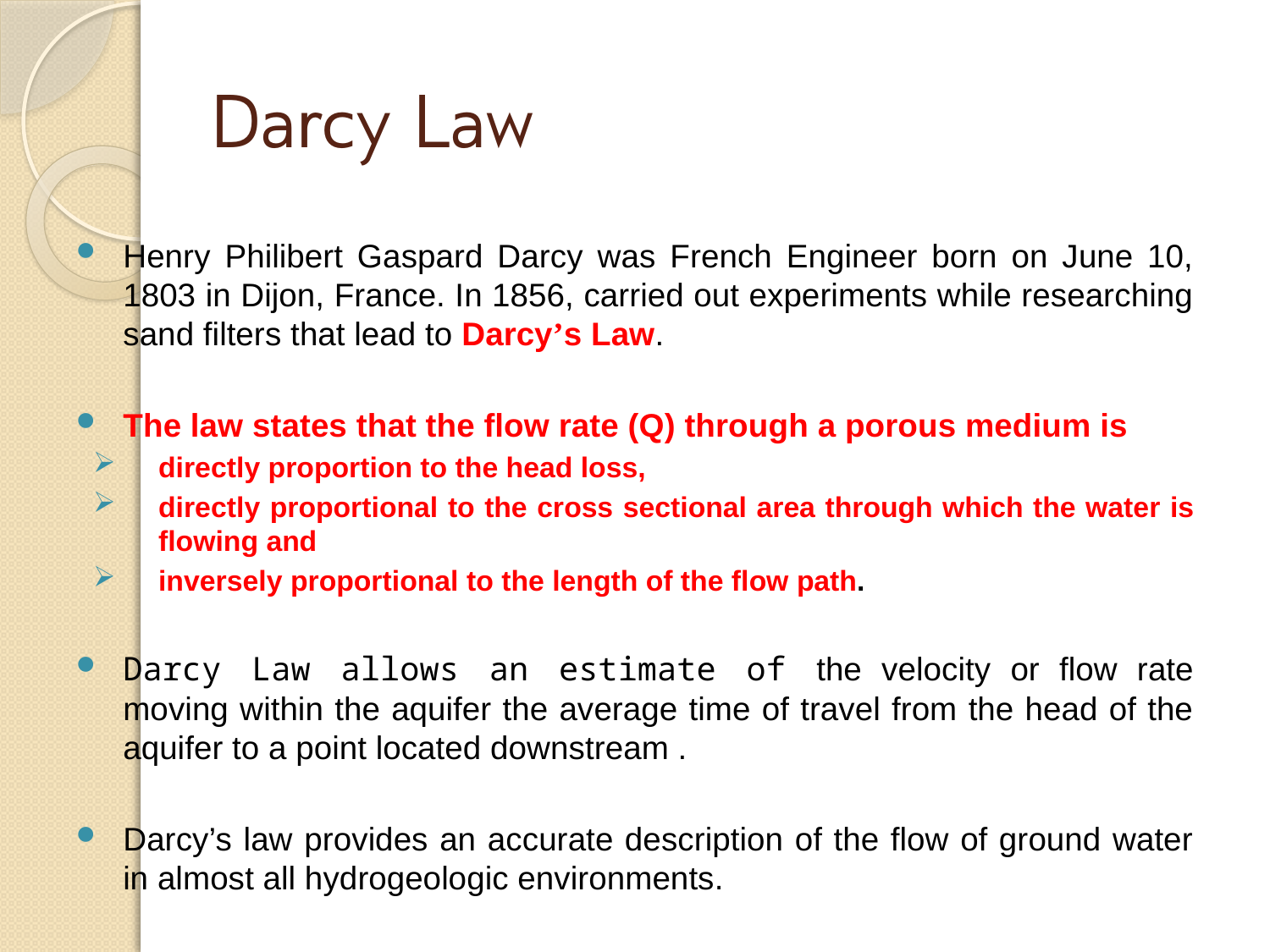

# Darcy Law
Henry Philibert Gaspard Darcy was French Engineer born on June 10, 1803 in Dijon, France. In 1856, carried out experiments while researching sand filters that lead to Darcy’s Law.

The law states that the flow rate (Q) through a porous medium is
directly proportion to the head loss,
directly proportional to the cross sectional area through which the water is flowing and
inversely proportional to the length of the flow path.

Darcy Law allows an estimate of the velocity or flow rate moving within the aquifer the average time of travel from the head of the aquifer to a point located downstream .

Darcy’s law provides an accurate description of the flow of ground water in almost all hydrogeologic environments.